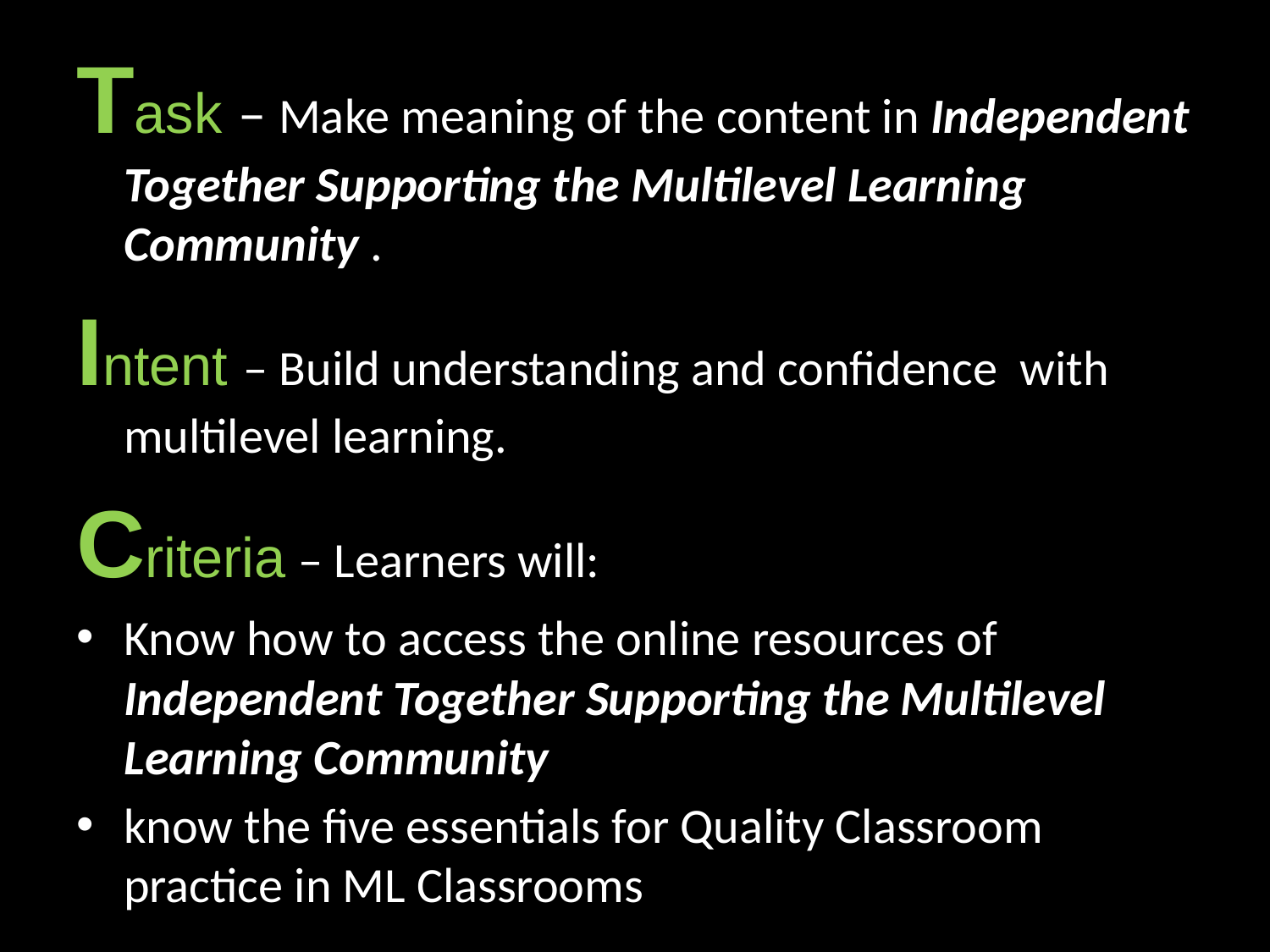

Task – Make meaning of the content in Independent Together Supporting the Multilevel Learning Community .
Intent – Build understanding and confidence  with multilevel learning.
Criteria – Learners will:
Know how to access the online resources of Independent Together Supporting the Multilevel Learning Community
know the five essentials for Quality Classroom practice in ML Classrooms